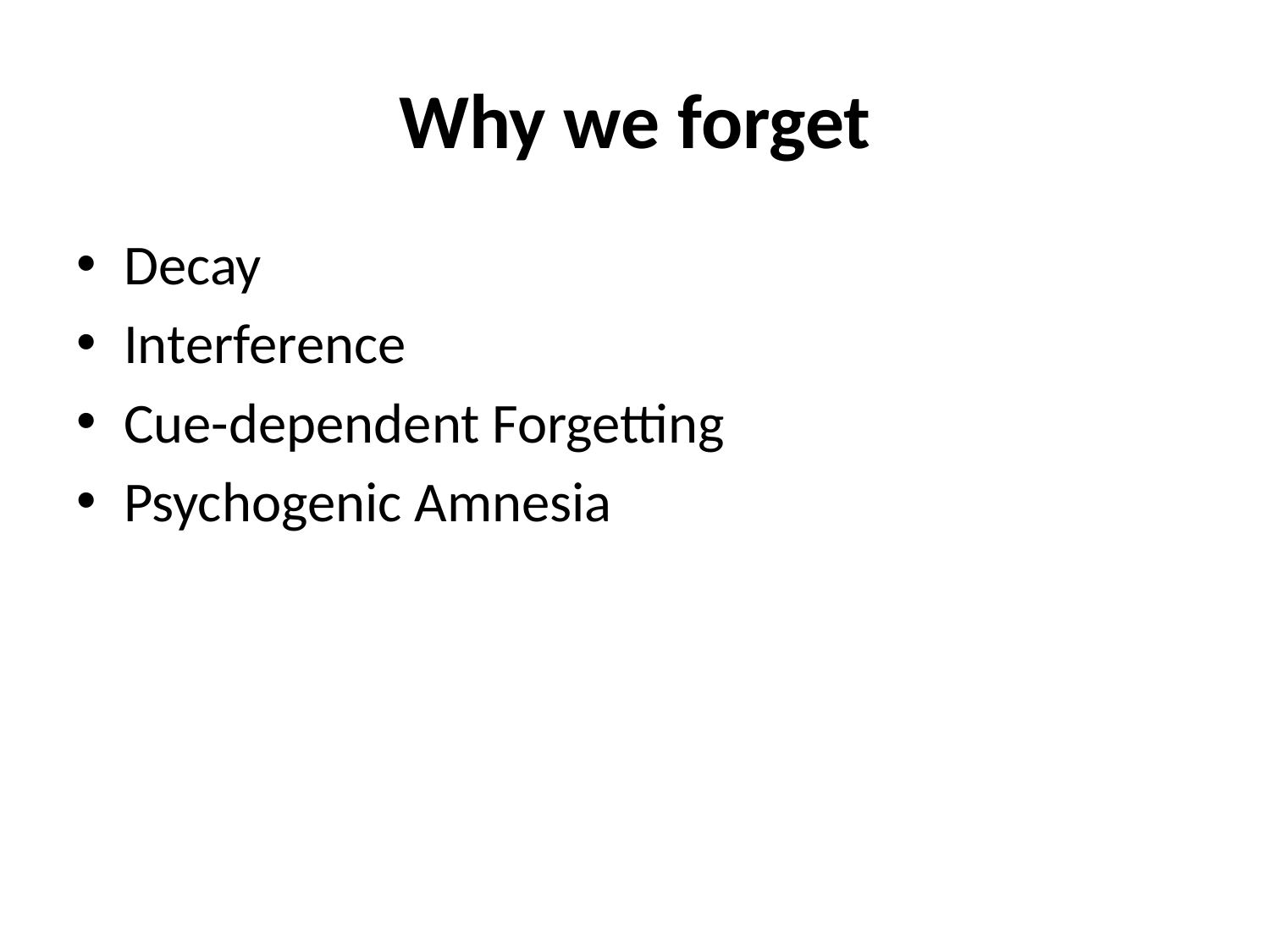

# Why we forget
Decay
Interference
Cue-dependent Forgetting
Psychogenic Amnesia